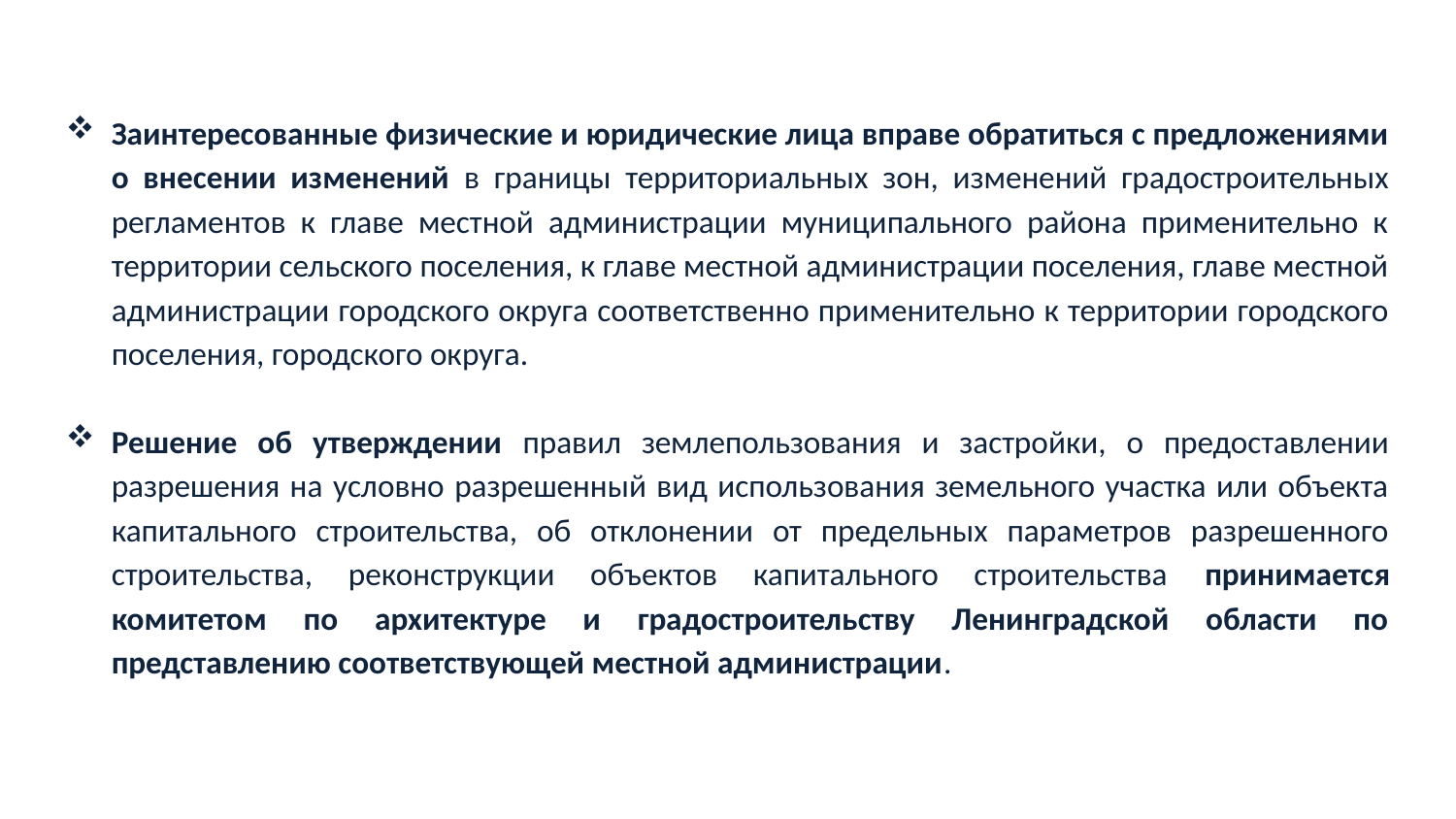

Заинтересованные физические и юридические лица вправе обратиться с предложениями о внесении изменений в границы территориальных зон, изменений градостроительных регламентов к главе местной администрации муниципального района применительно к территории сельского поселения, к главе местной администрации поселения, главе местной администрации городского округа соответственно применительно к территории городского поселения, городского округа.

Решение об утверждении правил землепользования и застройки, о предоставлении разрешения на условно разрешенный вид использования земельного участка или объекта капитального строительства, об отклонении от предельных параметров разрешенного строительства, реконструкции объектов капитального строительства принимается комитетом по архитектуре и градостроительству Ленинградской области по представлению соответствующей местной администрации.